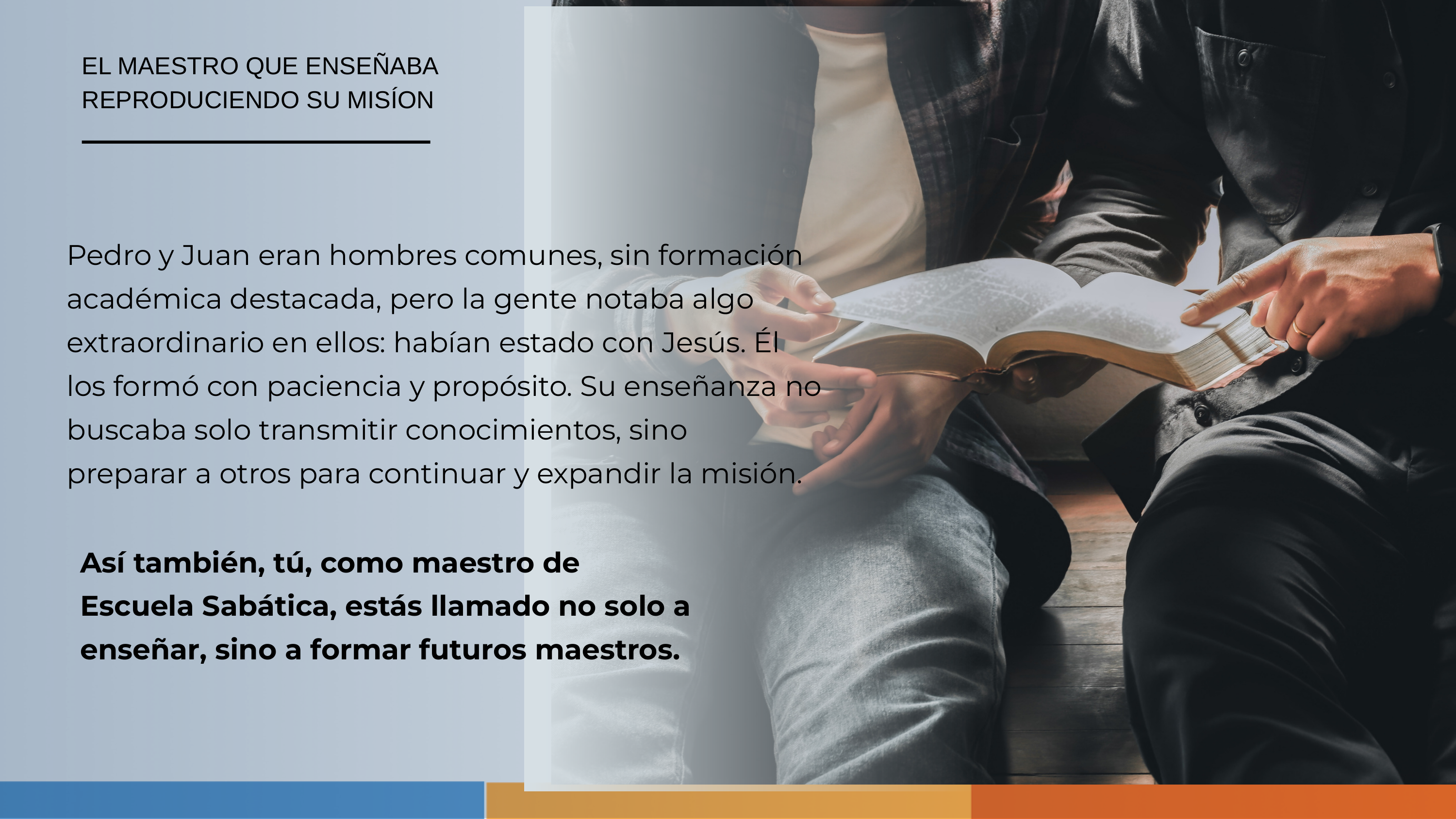

EL MAESTRO QUE ENSEÑABA
REPRODUCIENDO SU MISÍON

Pedro y Juan eran hombres comunes, sin formación académica destacada, pero la gente notaba algo extraordinario en ellos: habían estado con Jesús. Él los formó con paciencia y propósito. Su enseñanza no buscaba solo transmitir conocimientos, sino
preparar a otros para continuar y expandir la misión.
Así también, tú, como maestro de Escuela Sabática, estás llamado no solo a enseñar, sino a formar futuros maestros.